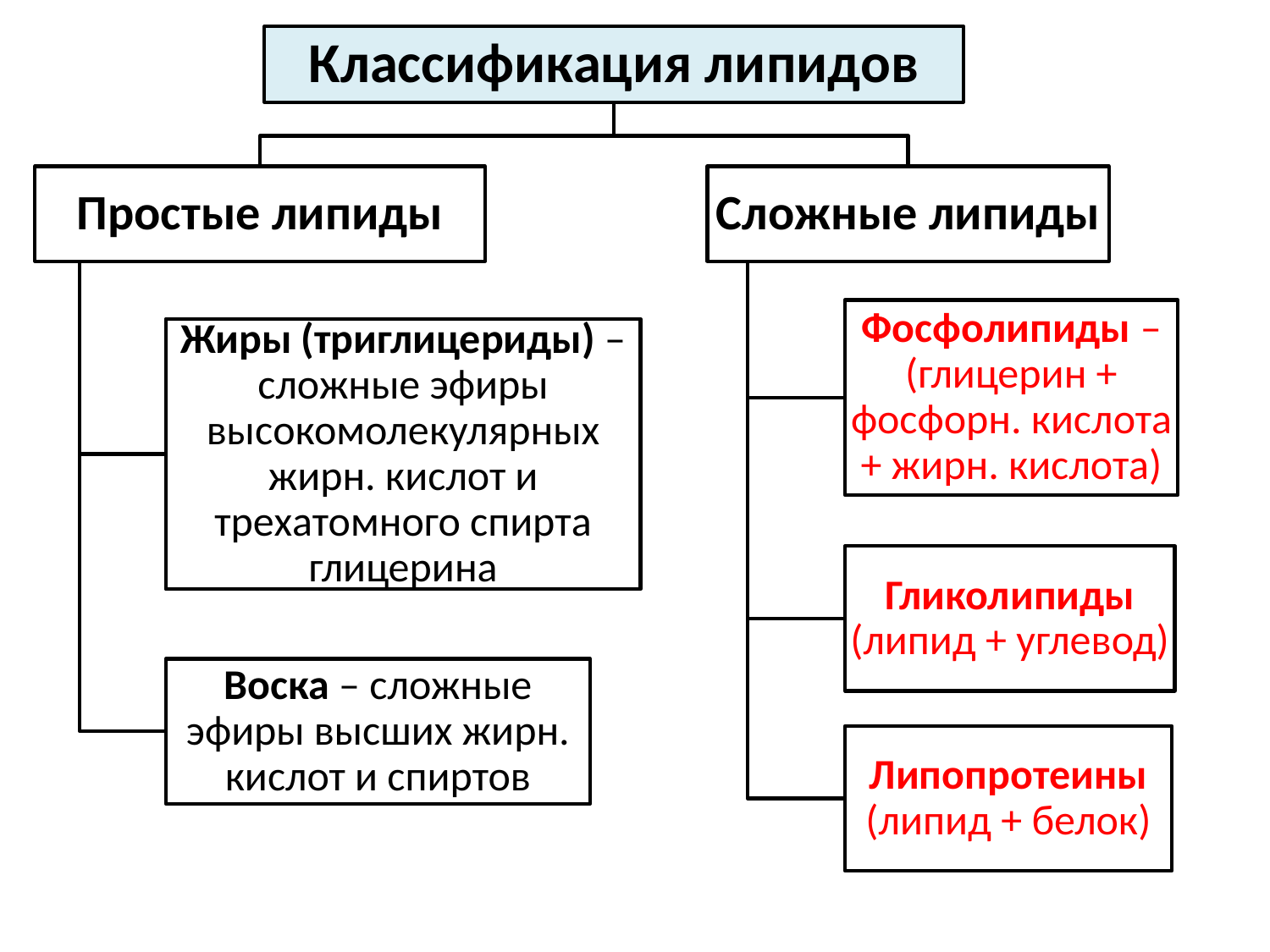

Классификация липидов
Простые липиды
Жиры (триглицериды) – сложные эфиры высокомолекулярных жирн. кислот и трехатомного спирта глицерина
Воска – сложные эфиры высших жирн. кислот и спиртов
Сложные липиды
Фосфолипиды – (глицерин + фосфорн. кислота + жирн. кислота)
Гликолипиды (липид + углевод)
Липопротеины (липид + белок)